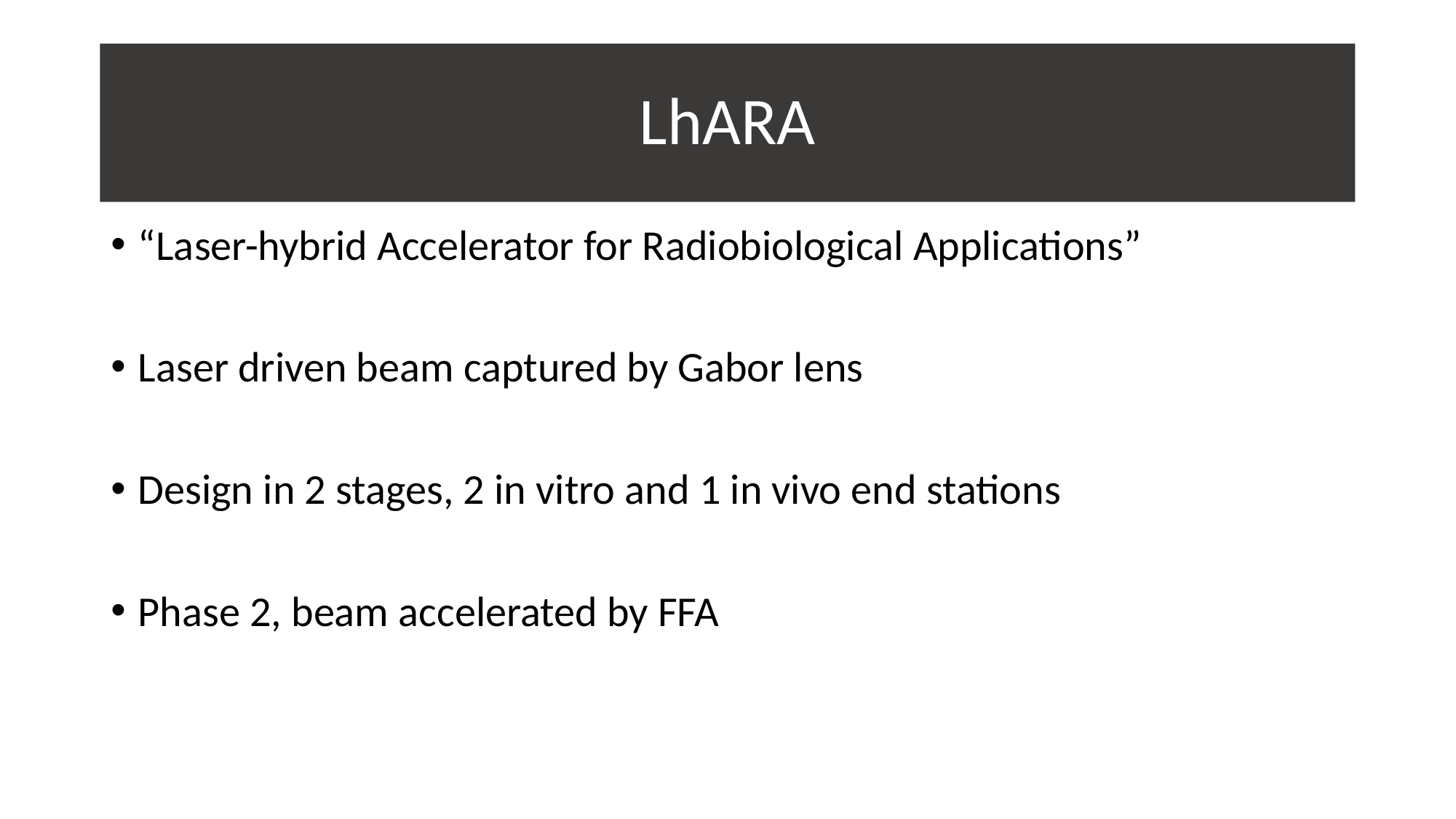

# LhARA
“Laser-hybrid Accelerator for Radiobiological Applications”

Laser driven beam captured by Gabor lens

Design in 2 stages, 2 in vitro and 1 in vivo end stations

Phase 2, beam accelerated by FFA